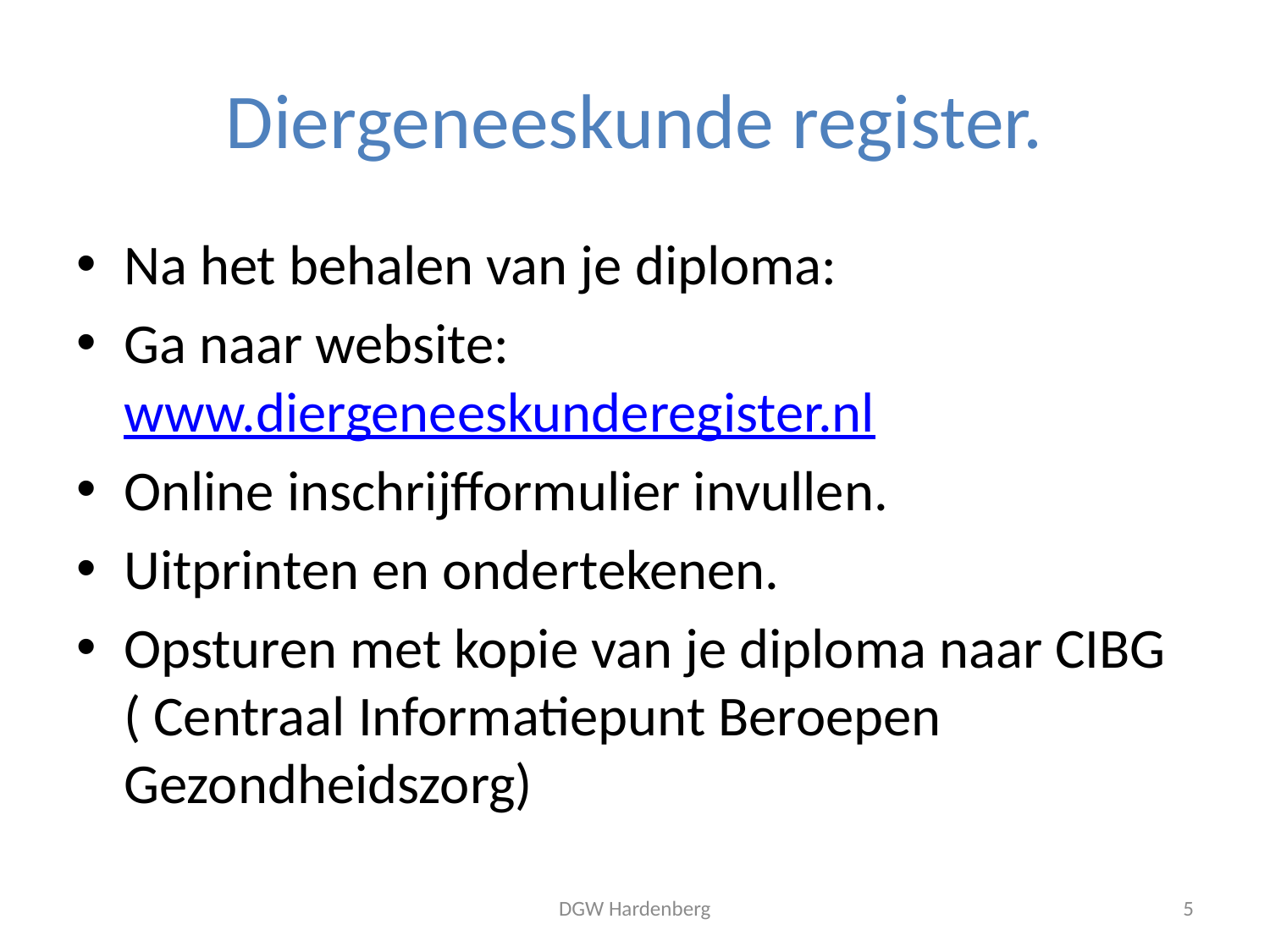

# Diergeneeskunde register.
Na het behalen van je diploma:
Ga naar website: www.diergeneeskunderegister.nl
Online inschrijfformulier invullen.
Uitprinten en ondertekenen.
Opsturen met kopie van je diploma naar CIBG ( Centraal Informatiepunt Beroepen Gezondheidszorg)
DGW Hardenberg
5